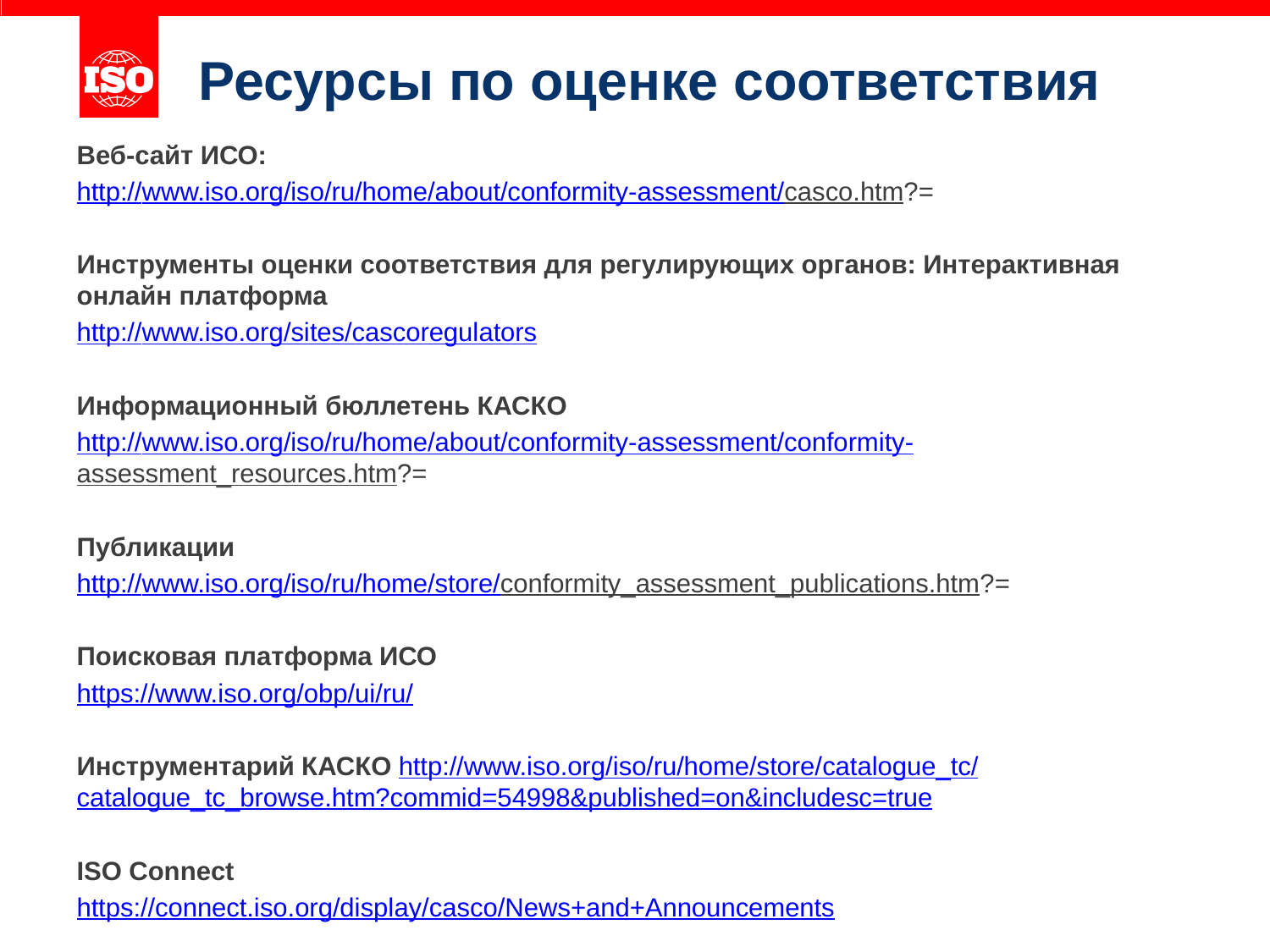

# Ресурсы по оценке соответствия
Веб-сайт ИСО:
http://www.iso.org/iso/ru/home/about/conformity-assessment/casco.htm?=

Инструменты оценки соответствия для регулирующих органов: Интерактивная онлайн платформа
http://www.iso.org/sites/cascoregulators

Информационный бюллетень КАСКО
http://www.iso.org/iso/ru/home/about/conformity-assessment/conformity-assessment_resources.htm?=

Публикации
http://www.iso.org/iso/ru/home/store/conformity_assessment_publications.htm?=

Поисковая платформа ИСО
https://www.iso.org/obp/ui/ru/

Инструментарий КАСКО http://www.iso.org/iso/ru/home/store/catalogue_tc/catalogue_tc_browse.htm?commid=54998&published=on&includesc=true

ISO Connect
https://connect.iso.org/display/casco/News+and+Announcements